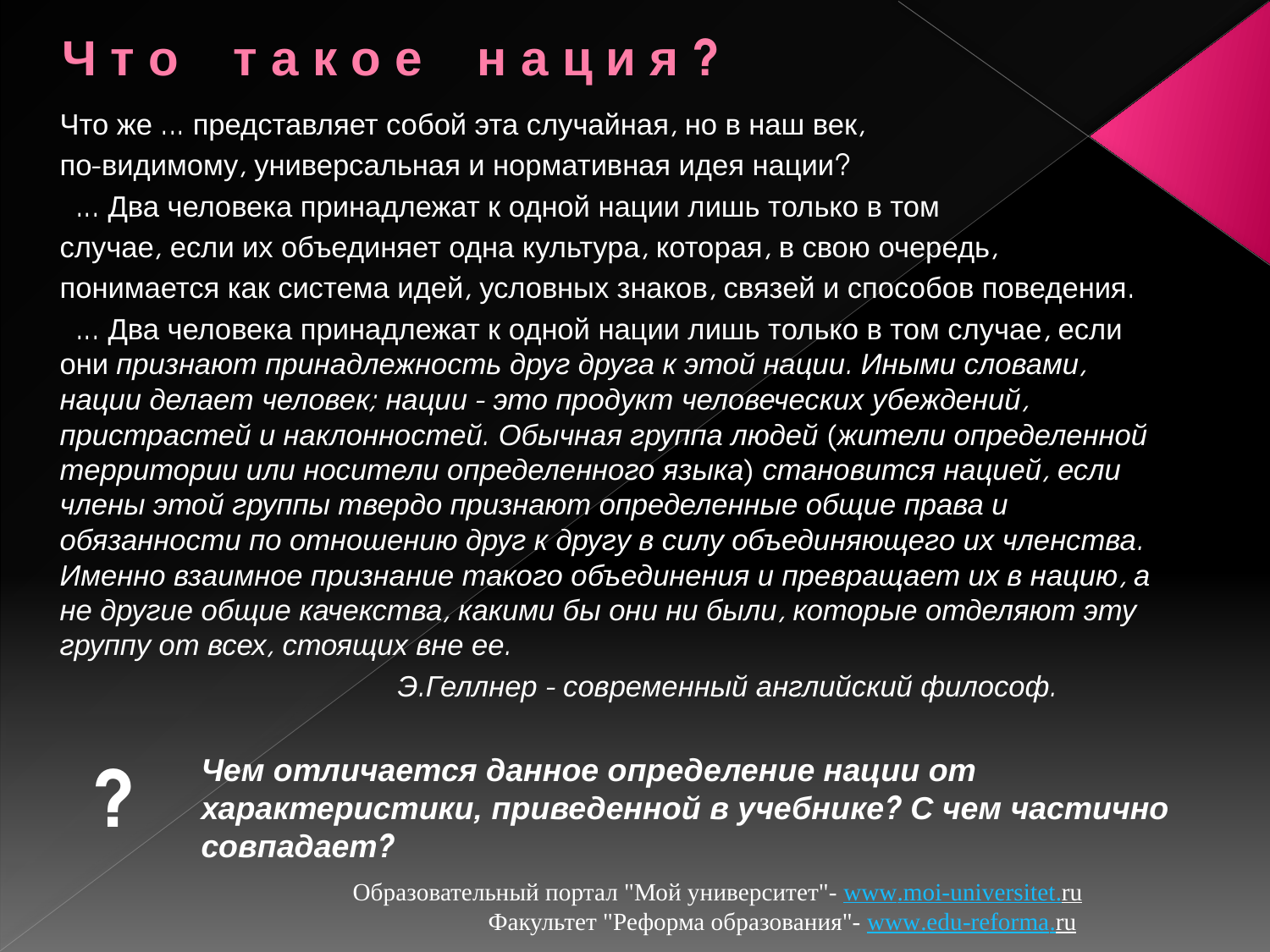

# Ч т о    т а к о е    н а ц и я ?
Что же ... представляет собой эта случайная, но в наш век,
по-видимому, универсальная и нормативная идея нации?
  ... Два человека принадлежат к одной нации лишь только в том
случае, если их объединяет одна культура, которая, в свою очередь,
понимается как система идей, условных знаков, связей и способов поведения.
  ... Два человека принадлежат к одной нации лишь только в том случае, если они признают принадлежность друг друга к этой нации. Иными словами, нации делает человек; нации - это продукт человеческих убеждений, пристрастей и наклонностей. Обычная группа людей (жители определенной территории или носители определенного языка) становится нацией, если члены этой группы твердо признают определенные общие права и обязанности по отношению друг к другу в силу объединяющего их членства. Именно взаимное признание такого объединения и превращает их в нацию, а не другие общие качекства, какими бы они ни были, которые отделяют эту группу от всех, стоящих вне ее.
                                          Э.Геллнер - современный английский философ.

 ?
Чем отличается данное определение нации от характеристики, приведенной в учебнике? С чем частично совпадает?
Образовательный портал "Мой университет"- www.moi-universitet.ru  Факультет "Реформа образования"- www.edu-reforma.ru